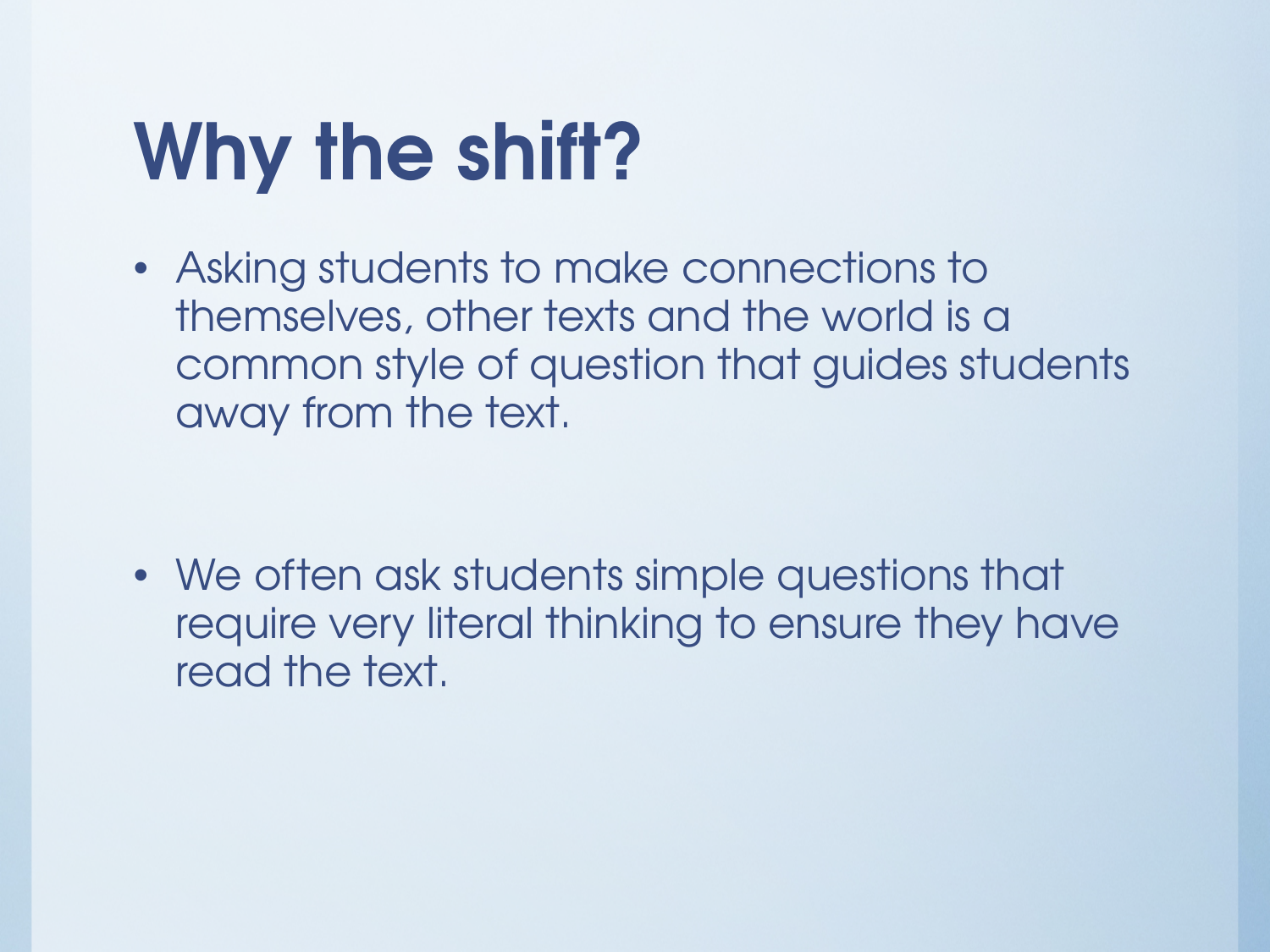

# Why the shift?
Asking students to make connections to themselves, other texts and the world is a common style of question that guides students away from the text.

We often ask students simple questions that require very literal thinking to ensure they have read the text.